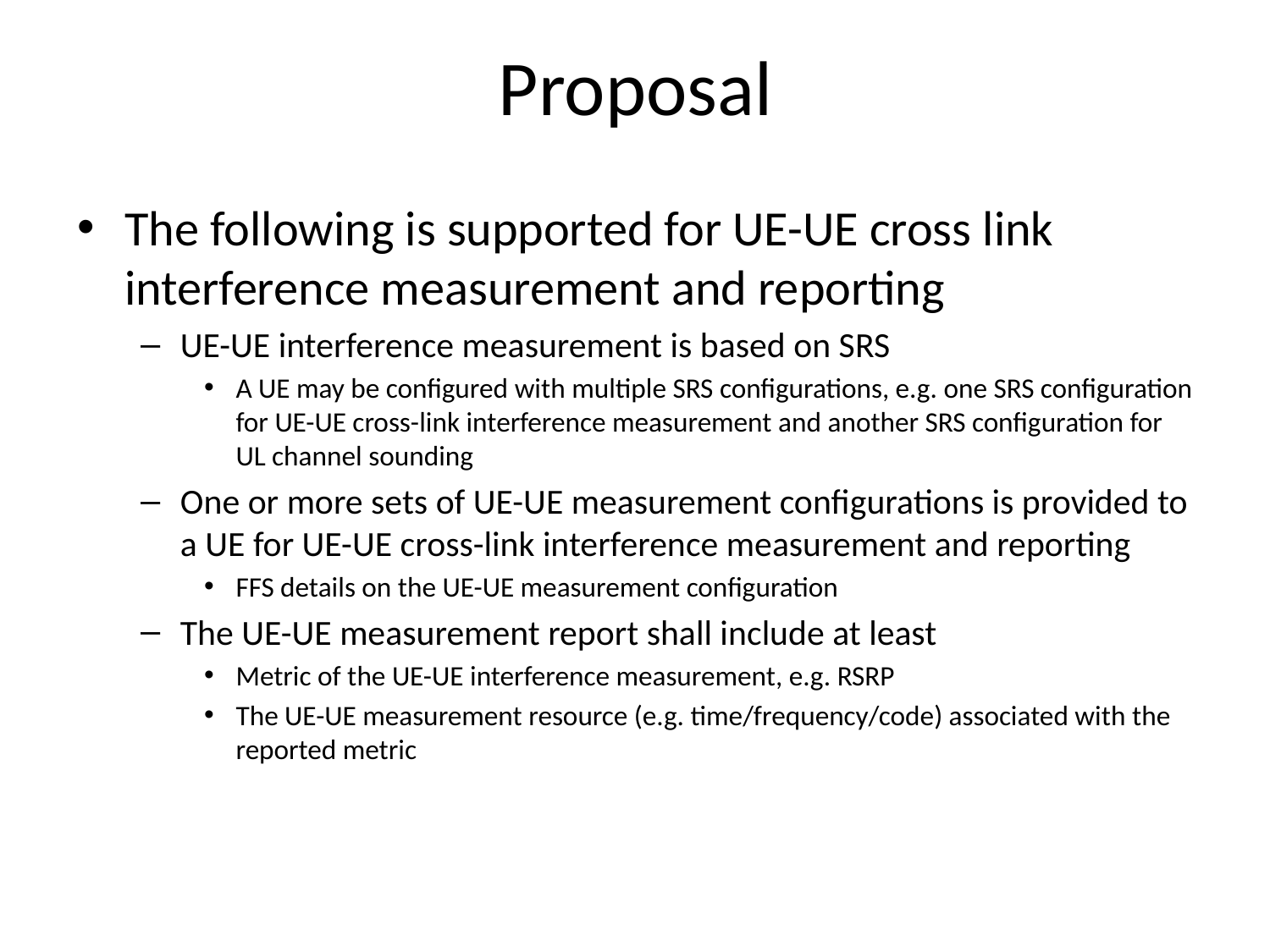

# Proposal
The following is supported for UE-UE cross link interference measurement and reporting
UE-UE interference measurement is based on SRS
A UE may be configured with multiple SRS configurations, e.g. one SRS configuration for UE-UE cross-link interference measurement and another SRS configuration for UL channel sounding
One or more sets of UE-UE measurement configurations is provided to a UE for UE-UE cross-link interference measurement and reporting
FFS details on the UE-UE measurement configuration
The UE-UE measurement report shall include at least
Metric of the UE-UE interference measurement, e.g. RSRP
The UE-UE measurement resource (e.g. time/frequency/code) associated with the reported metric